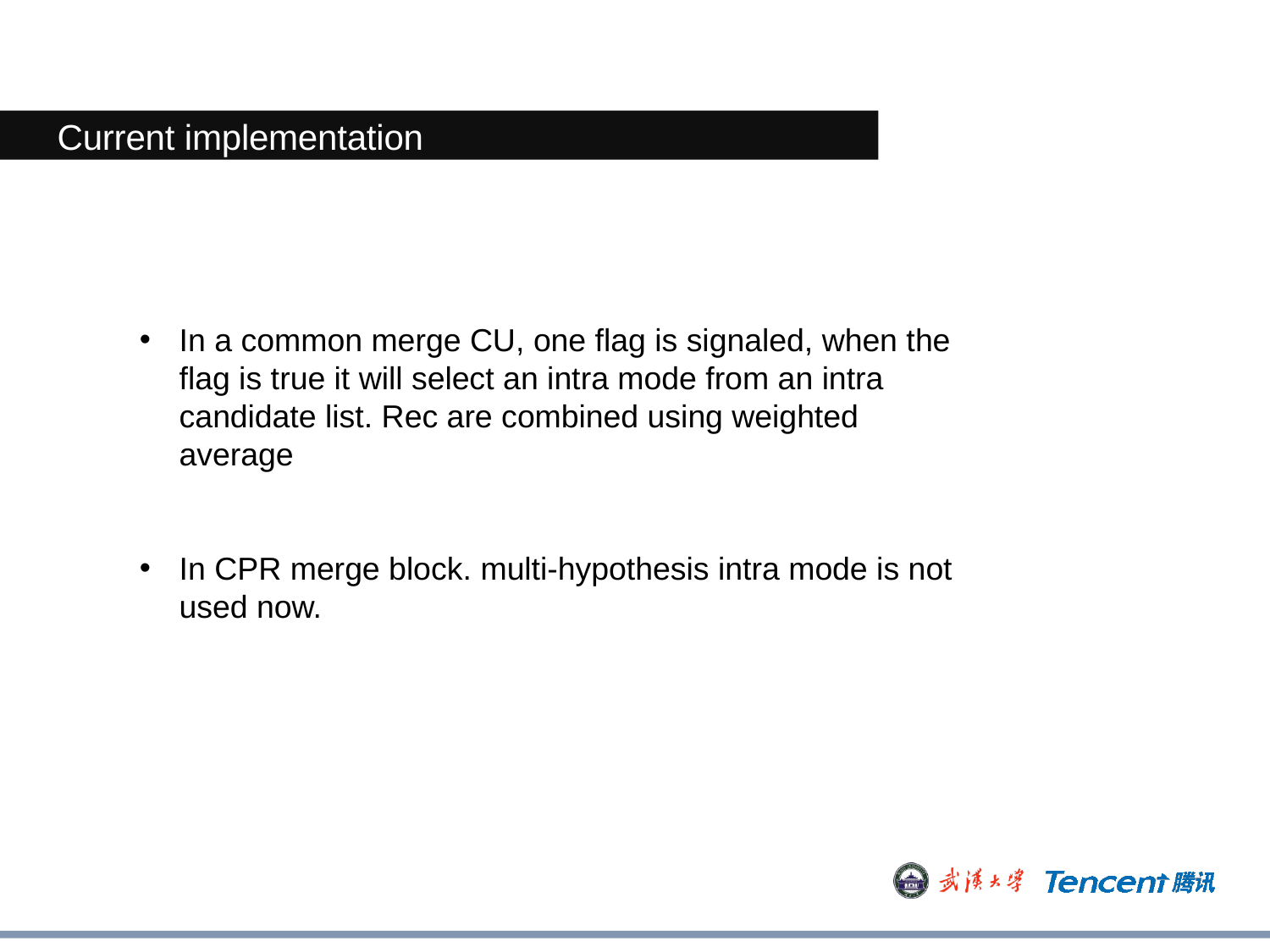

Current implementation
In a common merge CU, one flag is signaled, when the flag is true it will select an intra mode from an intra candidate list. Rec are combined using weighted average

In CPR merge block. multi-hypothesis intra mode is not used now.